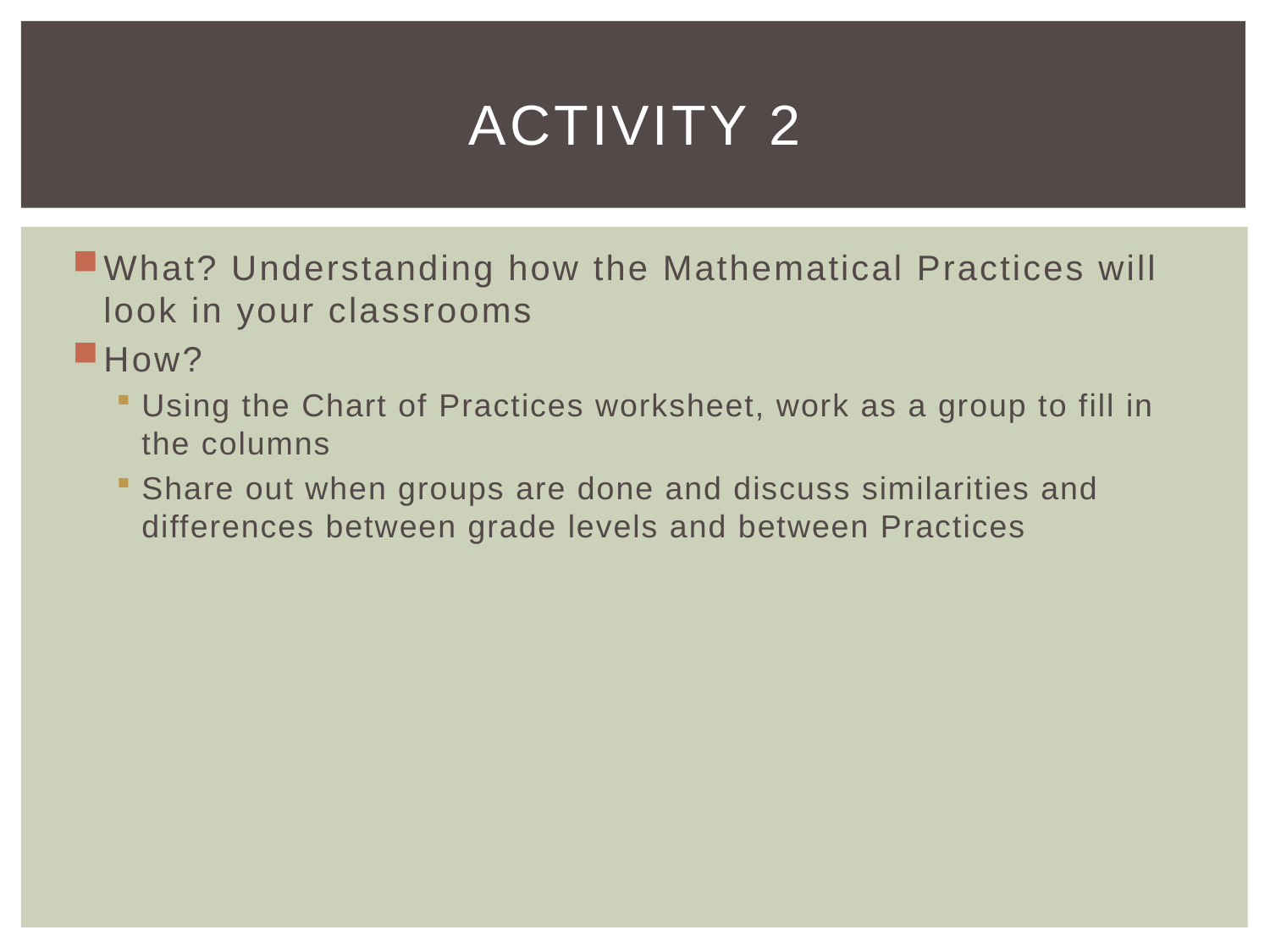

# Activity 2
What? Understanding how the Mathematical Practices will look in your classrooms
How?
Using the Chart of Practices worksheet, work as a group to fill in the columns
Share out when groups are done and discuss similarities and differences between grade levels and between Practices